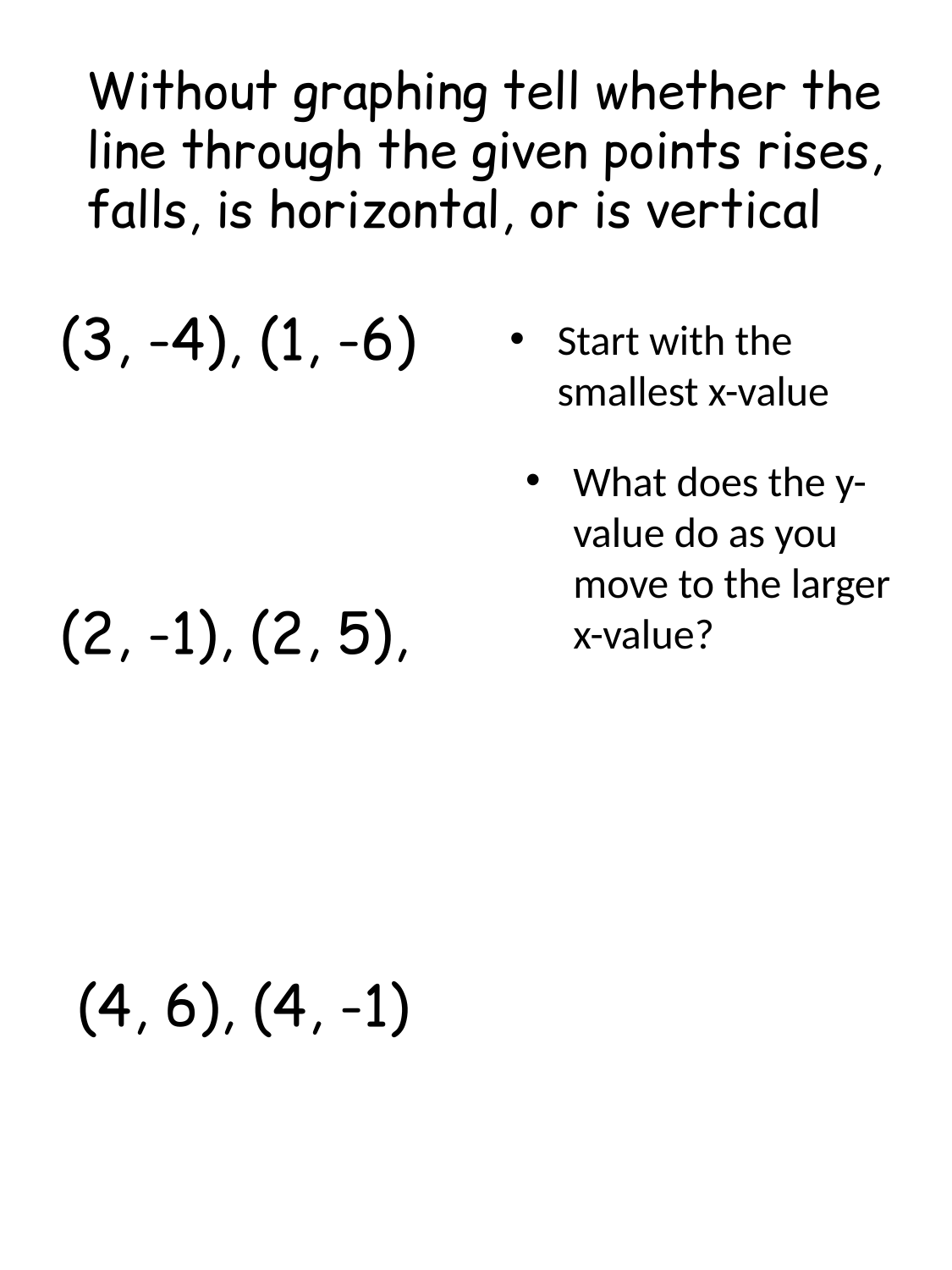

Without graphing tell whether the line through the given points rises, falls, is horizontal, or is vertical
(3, -4), (1, -6)

(2, -1), (2, 5),

 (4, 6), (4, -1)
Start with the smallest x-value
What does the y-value do as you move to the larger x-value?